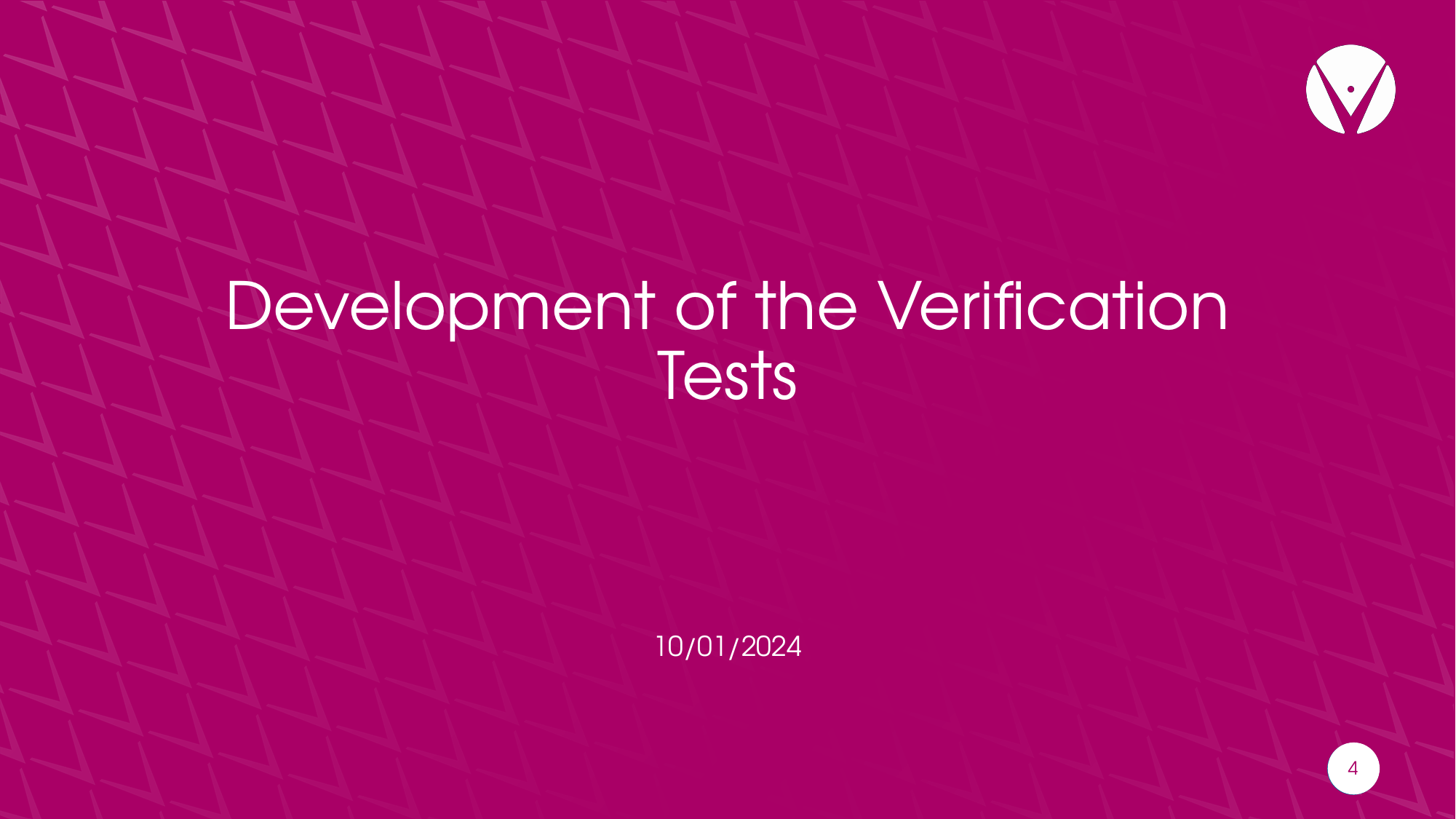

# Development of the Verification Tests

10/01/2024
4